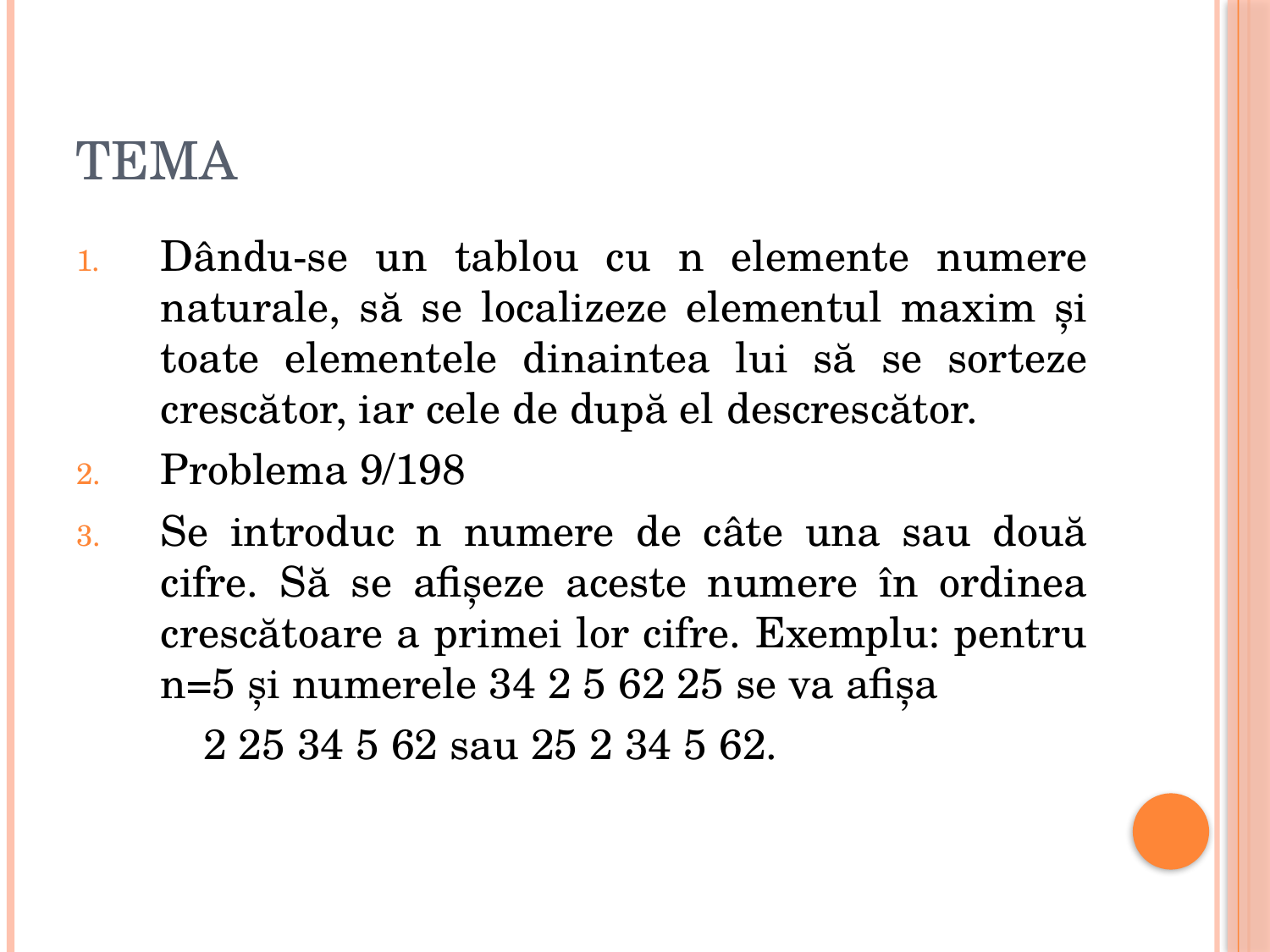

# Tema
Dându-se un tablou cu n elemente numere naturale, să se localizeze elementul maxim şi toate elementele dinaintea lui să se sorteze crescător, iar cele de după el descrescător.
Problema 9/198
Se introduc n numere de câte una sau două cifre. Să se afişeze aceste numere în ordinea crescătoare a primei lor cifre. Exemplu: pentru n=5 şi numerele 34 2 5 62 25 se va afişa
	2 25 34 5 62 sau 25 2 34 5 62.